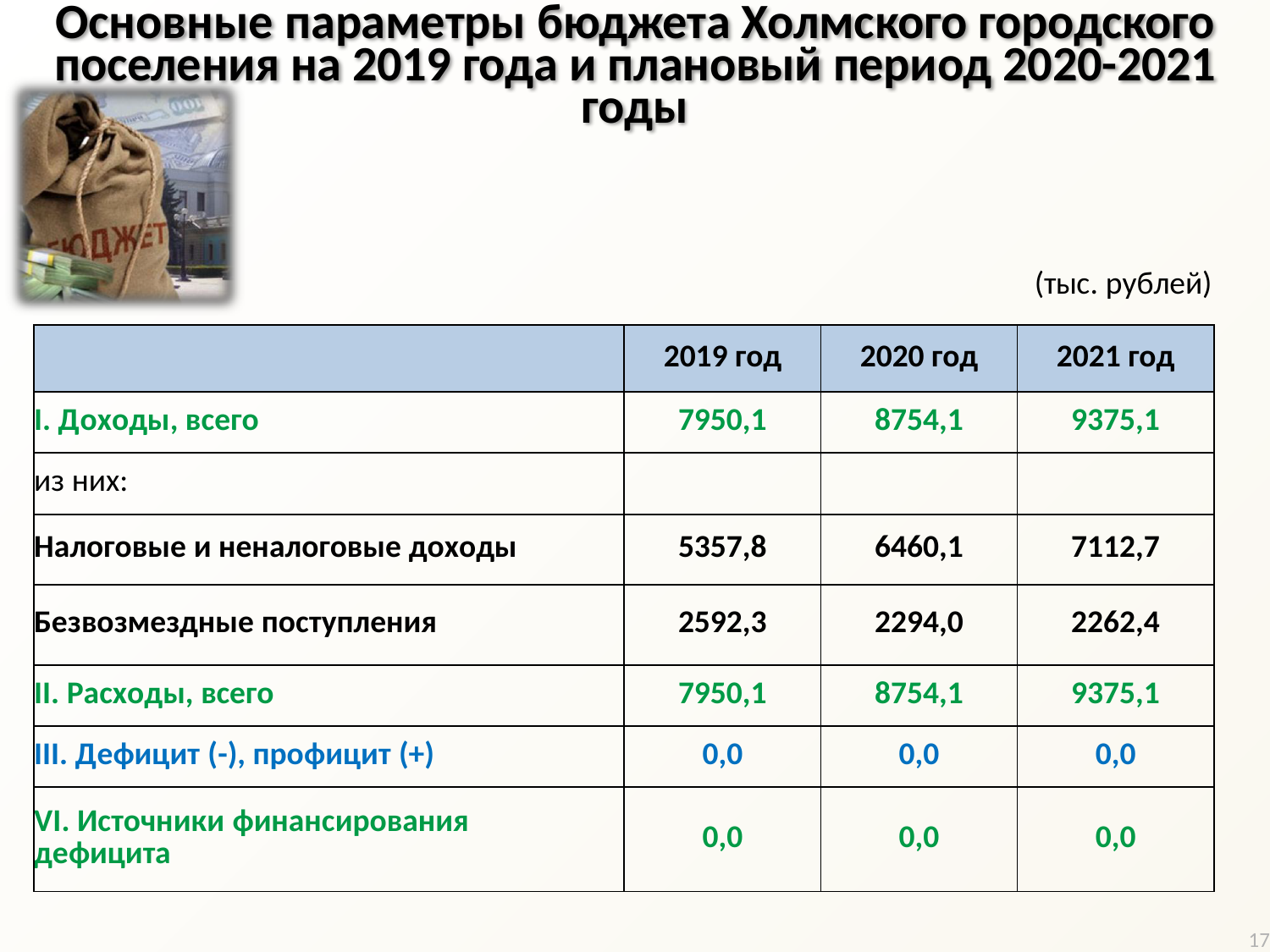

Основные параметры бюджета Холмского городского поселения на 2019 года и плановый период 2020-2021 годы

(тыс. рублей)
|  | 2019 год | 2020 год | 2021 год |
| --- | --- | --- | --- |
| I. Доходы, всего | 7950,1 | 8754,1 | 9375,1 |
| из них: |  |  |  |
| Налоговые и неналоговые доходы | 5357,8 | 6460,1 | 7112,7 |
| Безвозмездные поступления | 2592,3 | 2294,0 | 2262,4 |
| II. Расходы, всего | 7950,1 | 8754,1 | 9375,1 |
| III. Дефицит (-), профицит (+) | 0,0 | 0,0 | 0,0 |
| VI. Источники финансирования дефицита | 0,0 | 0,0 | 0,0 |
17